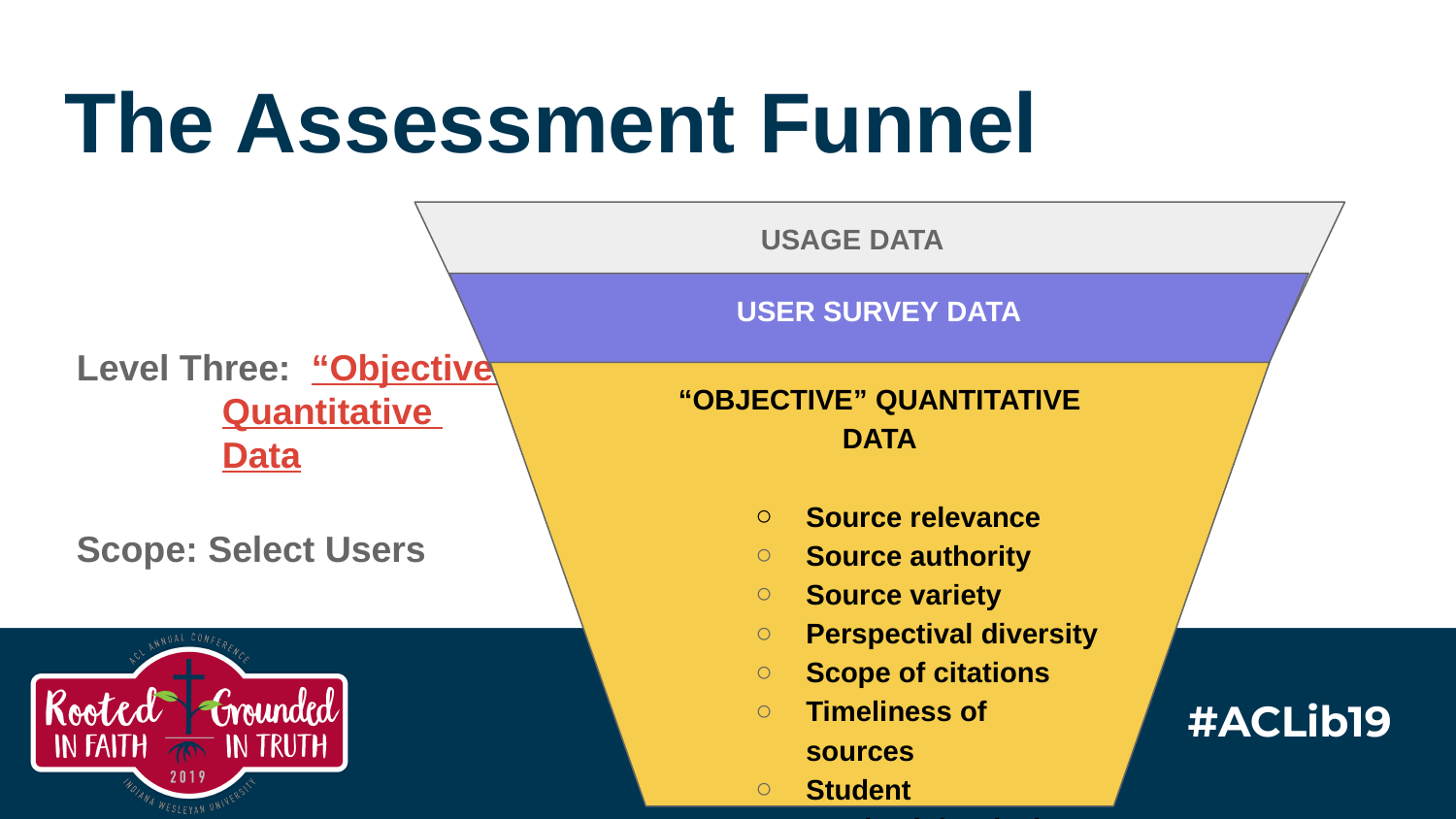

# The Assessment Funnel

Level Three:  “Objective”
Quantitative
Data

Scope: Select Users

USAGE DATA
USER SURVEY DATA
“OBJECTIVE” QUANTITATIVE DATA

Source relevance
Source authority
Source variety
Perspectival diversity
Scope of citations
Timeliness of sources
Student synthesis/analysis
Citation formatting
Plagiarism

#ACLib19